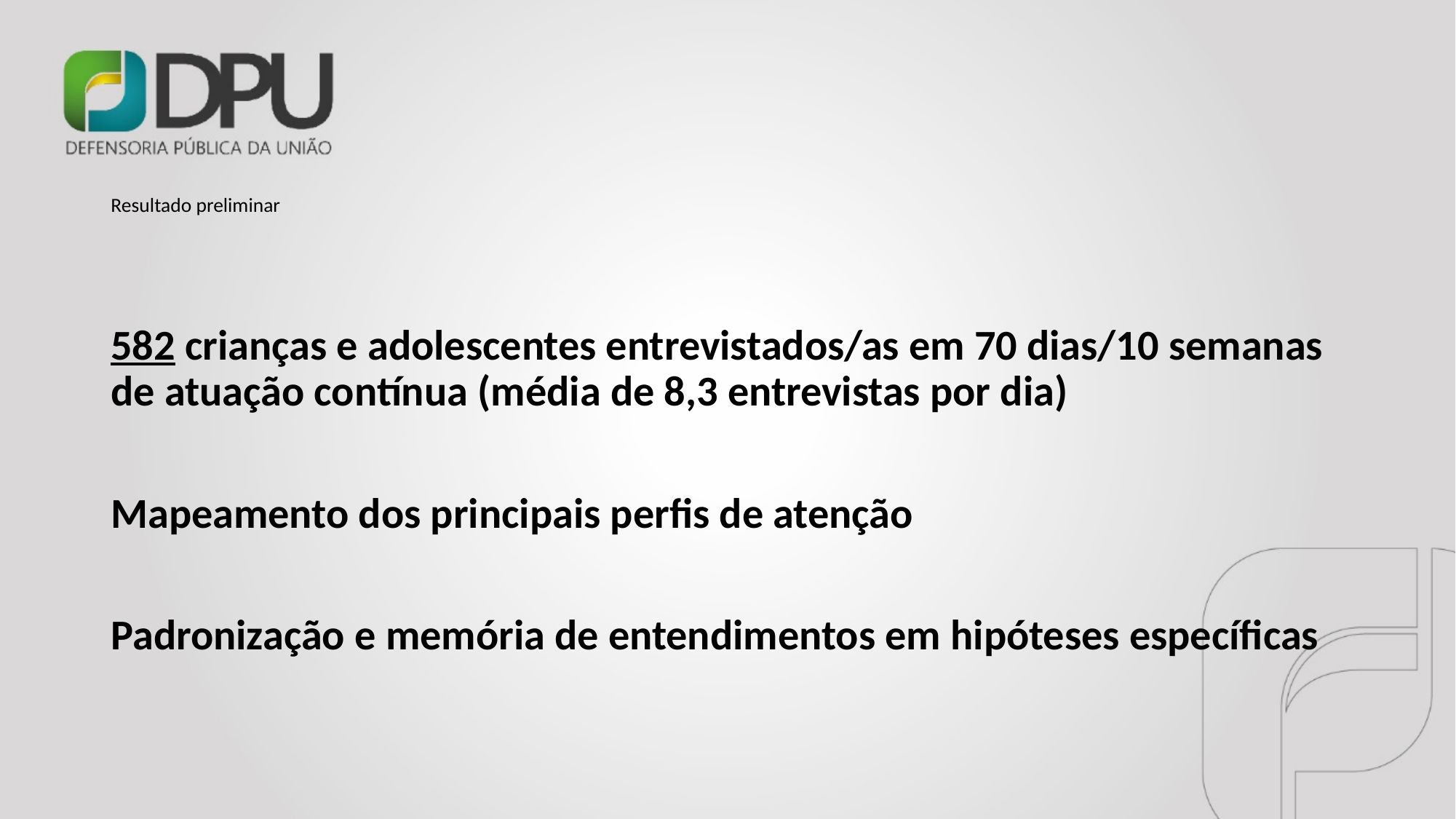

# Resultado preliminar

582 crianças e adolescentes entrevistados/as em 70 dias/10 semanas de atuação contínua (média de 8,3 entrevistas por dia)

Mapeamento dos principais perfis de atenção

Padronização e memória de entendimentos em hipóteses específicas